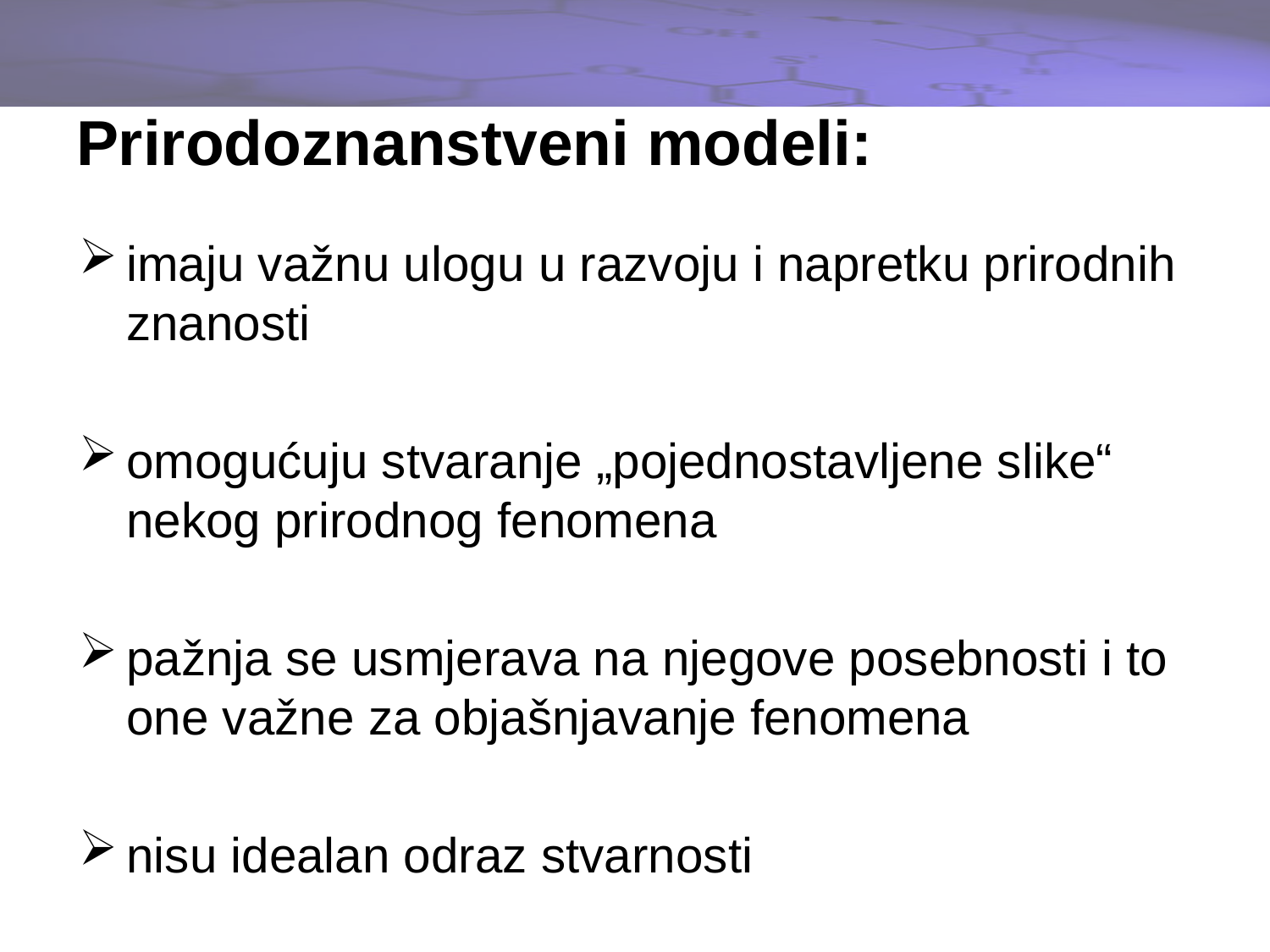

# Prirodoznanstveni modeli:
imaju važnu ulogu u razvoju i napretku prirodnih znanosti

omogućuju stvaranje „pojednostavljene slike“ nekog prirodnog fenomena

pažnja se usmjerava na njegove posebnosti i to one važne za objašnjavanje fenomena

nisu idealan odraz stvarnosti